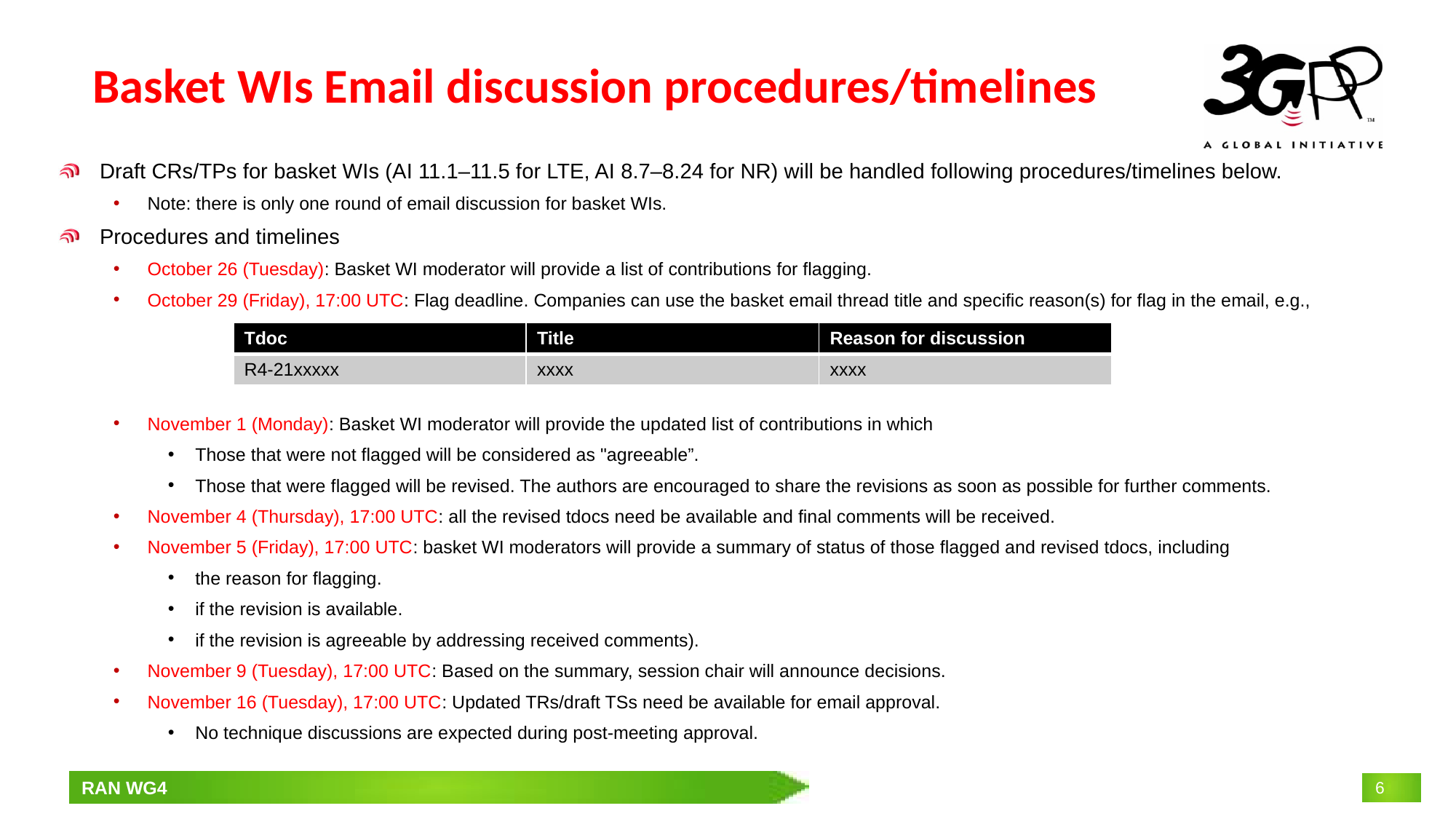

# Basket WIs Email discussion procedures/timelines
Draft CRs/TPs for basket WIs (AI 11.1–11.5 for LTE, AI 8.7–8.24 for NR) will be handled following procedures/timelines below.
Note: there is only one round of email discussion for basket WIs.
Procedures and timelines
October 26 (Tuesday): Basket WI moderator will provide a list of contributions for flagging.
October 29 (Friday), 17:00 UTC: Flag deadline. Companies can use the basket email thread title and specific reason(s) for flag in the email, e.g.,

November 1 (Monday): Basket WI moderator will provide the updated list of contributions in which
Those that were not flagged will be considered as "agreeable”.
Those that were flagged will be revised. The authors are encouraged to share the revisions as soon as possible for further comments.
November 4 (Thursday), 17:00 UTC: all the revised tdocs need be available and final comments will be received.
November 5 (Friday), 17:00 UTC: basket WI moderators will provide a summary of status of those flagged and revised tdocs, including
the reason for flagging.
if the revision is available.
if the revision is agreeable by addressing received comments).
November 9 (Tuesday), 17:00 UTC: Based on the summary, session chair will announce decisions.
November 16 (Tuesday), 17:00 UTC: Updated TRs/draft TSs need be available for email approval.
No technique discussions are expected during post-meeting approval.
| Tdoc | Title | Reason for discussion |
| --- | --- | --- |
| R4-21xxxxx | xxxx | xxxx |